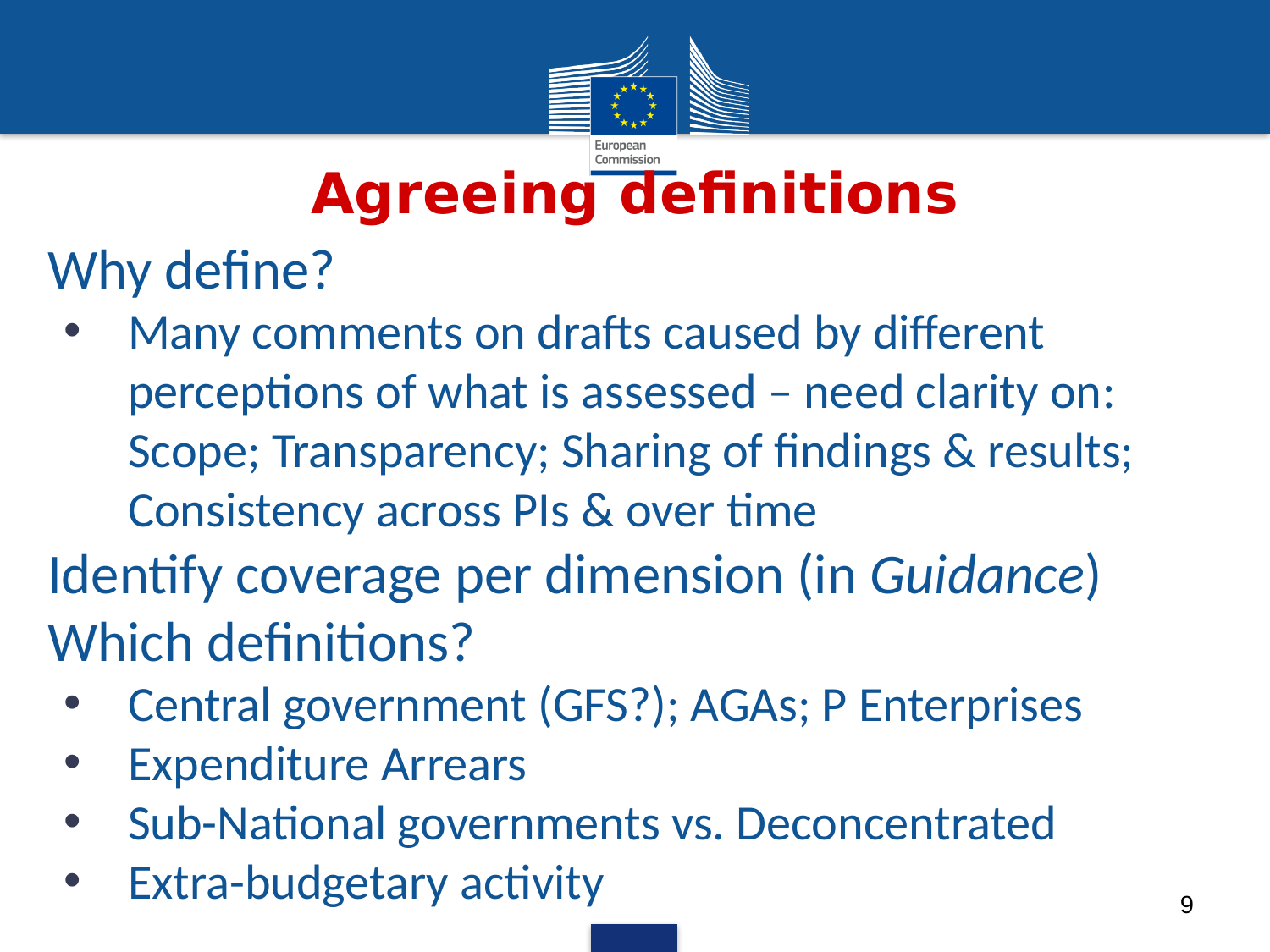

# Agreeing definitions
Why define?
Many comments on drafts caused by different perceptions of what is assessed – need clarity on: Scope; Transparency; Sharing of findings & results; Consistency across PIs & over time
Identify coverage per dimension (in Guidance)
Which definitions?
Central government (GFS?); AGAs; P Enterprises
Expenditure Arrears
Sub-National governments vs. Deconcentrated
Extra-budgetary activity

9